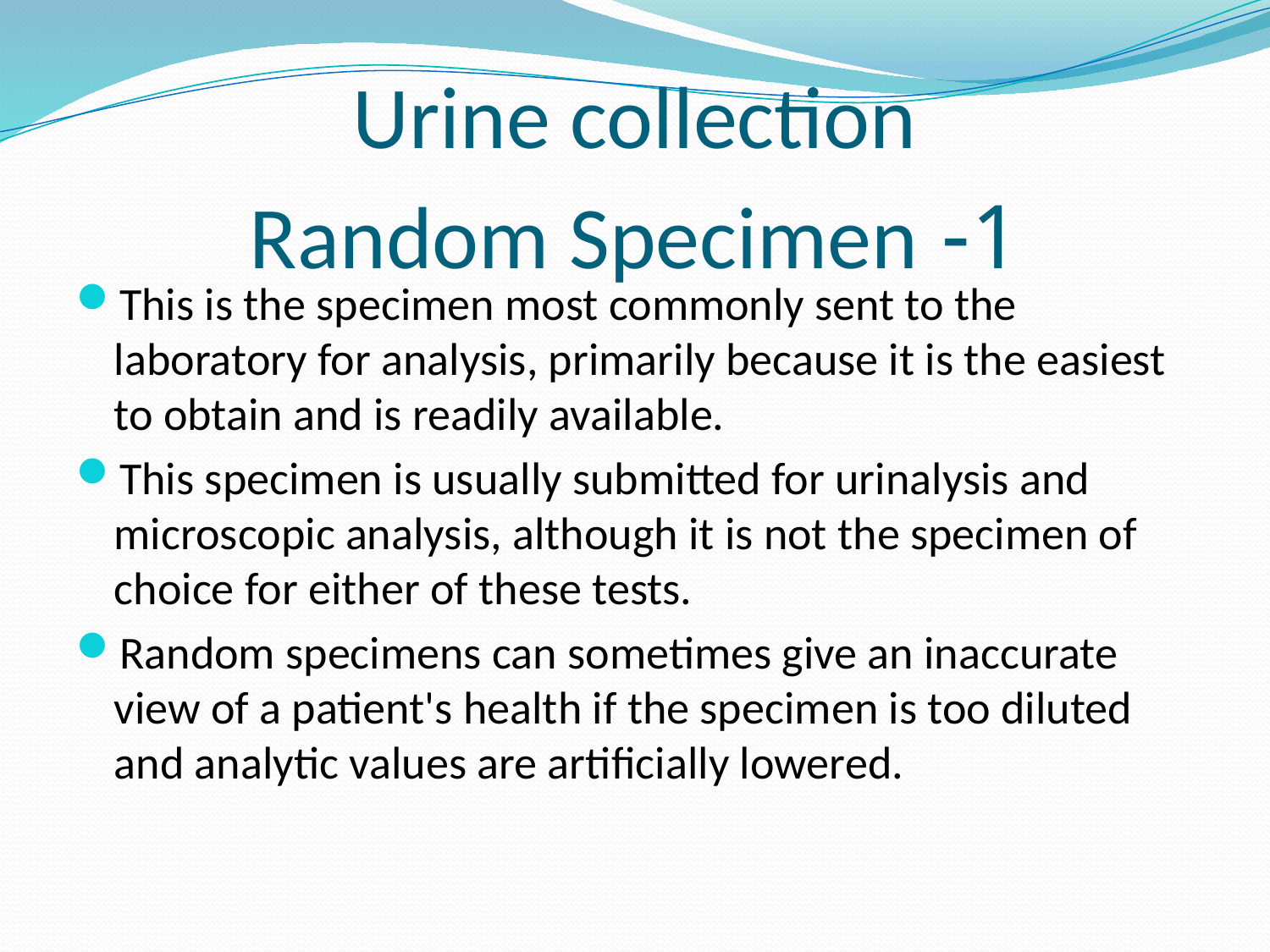

# Urine collection
1- Random Specimen
This is the specimen most commonly sent to the laboratory for analysis, primarily because it is the easiest to obtain and is readily available.
This specimen is usually submitted for urinalysis and microscopic analysis, although it is not the specimen of choice for either of these tests.
Random specimens can sometimes give an inaccurate view of a patient's health if the specimen is too diluted and analytic values are artificially lowered.